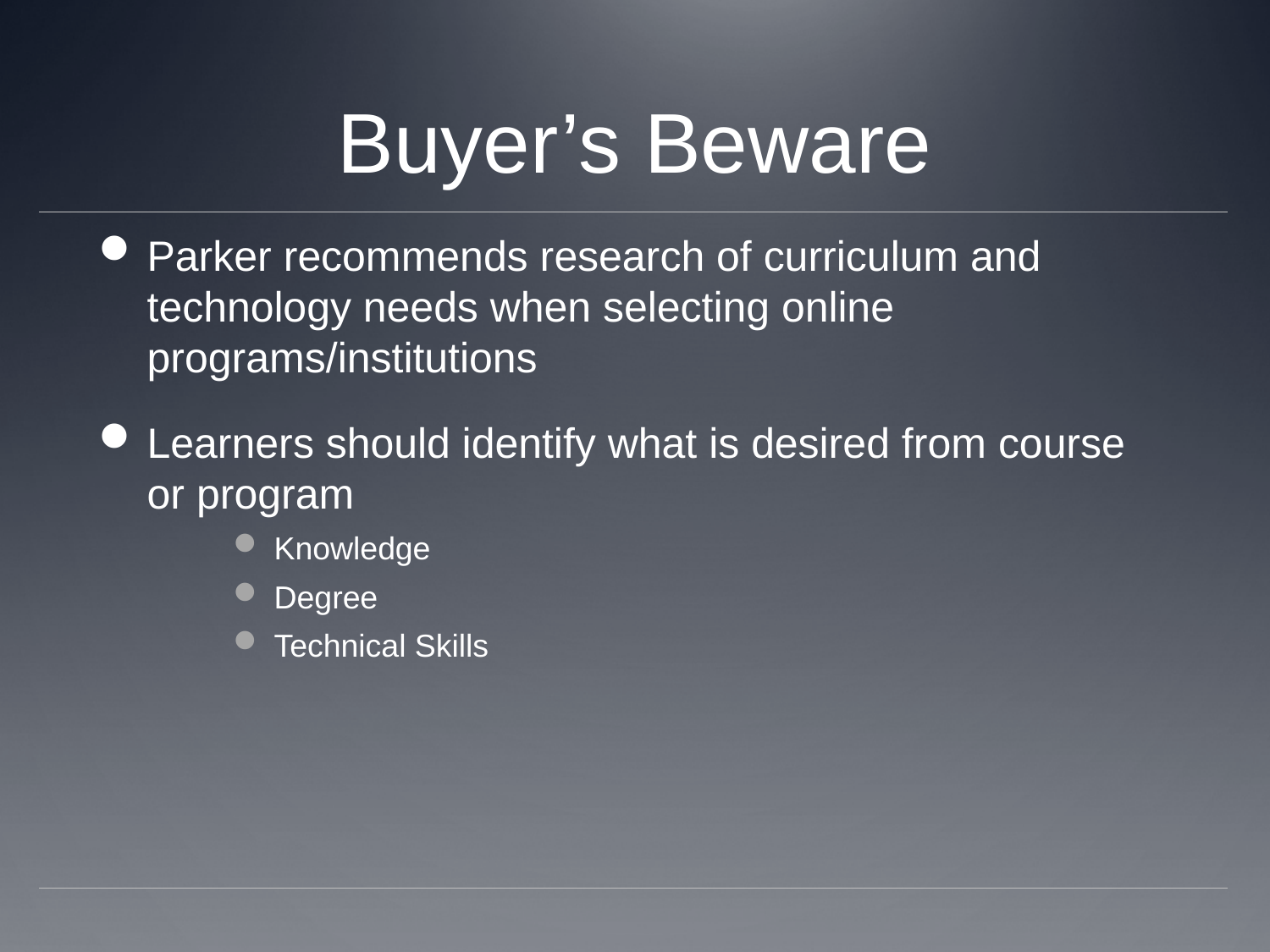

# Buyer’s Beware
Parker recommends research of curriculum and technology needs when selecting online programs/institutions
Learners should identify what is desired from course or program
Knowledge
Degree
Technical Skills